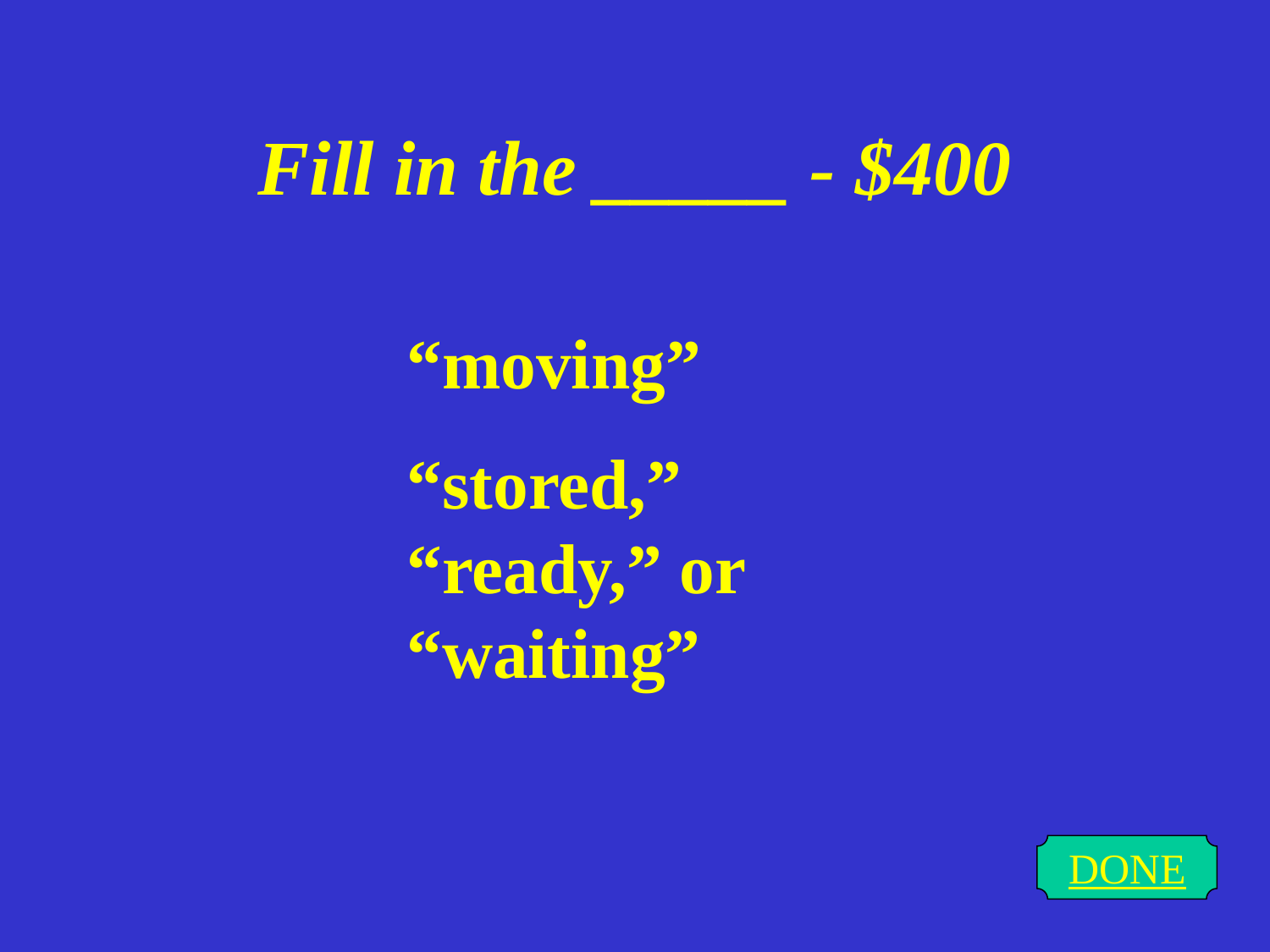

# Fill in the _____ - $400
“moving”
“stored,” “ready,” or “waiting”

DONE